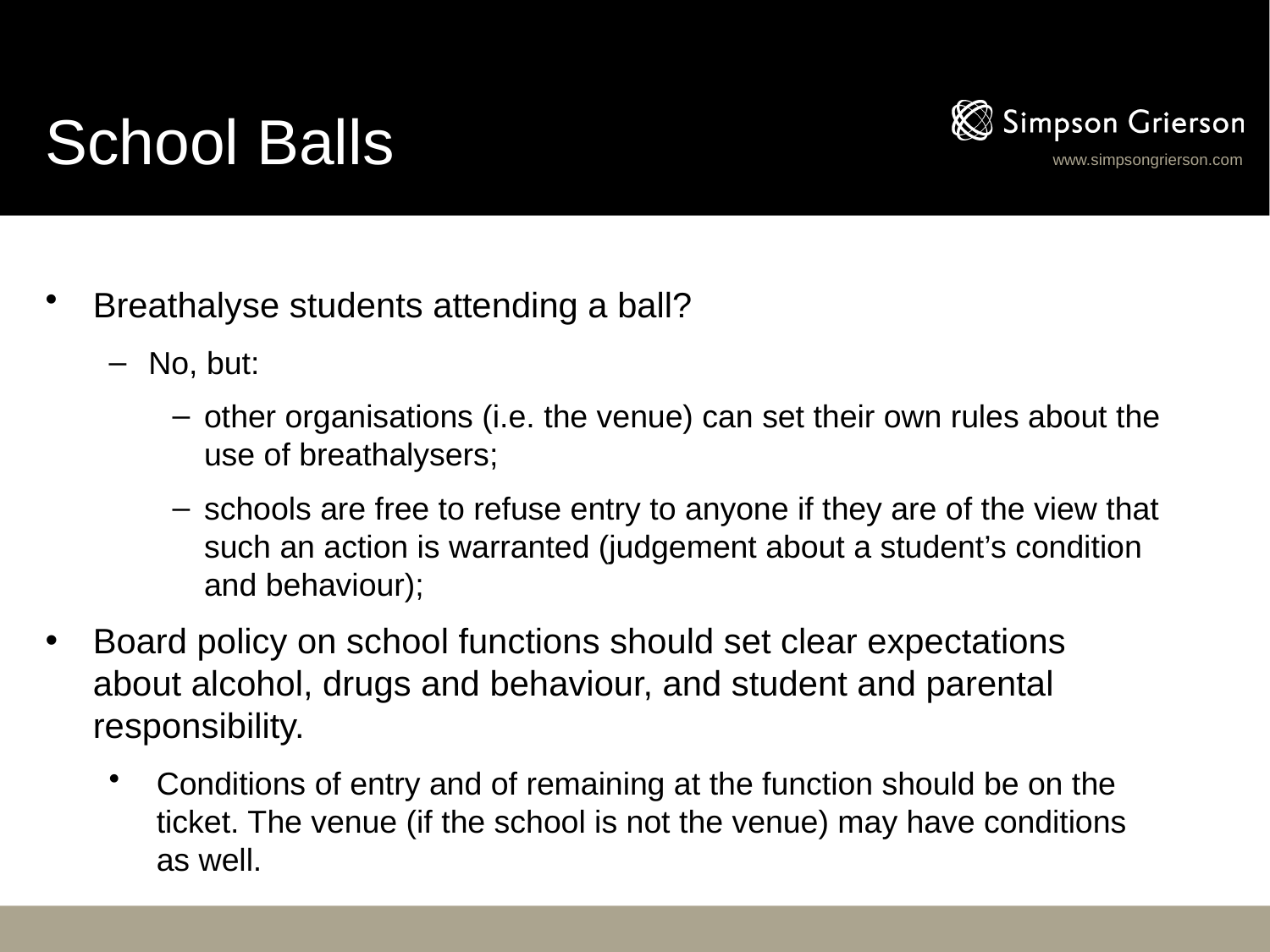

# School Balls
Breathalyse students attending a ball?
No, but:
other organisations (i.e. the venue) can set their own rules about the use of breathalysers;
schools are free to refuse entry to anyone if they are of the view that such an action is warranted (judgement about a student’s condition and behaviour);
Board policy on school functions should set clear expectations about alcohol, drugs and behaviour, and student and parental responsibility.
Conditions of entry and of remaining at the function should be on the ticket. The venue (if the school is not the venue) may have conditions as well.